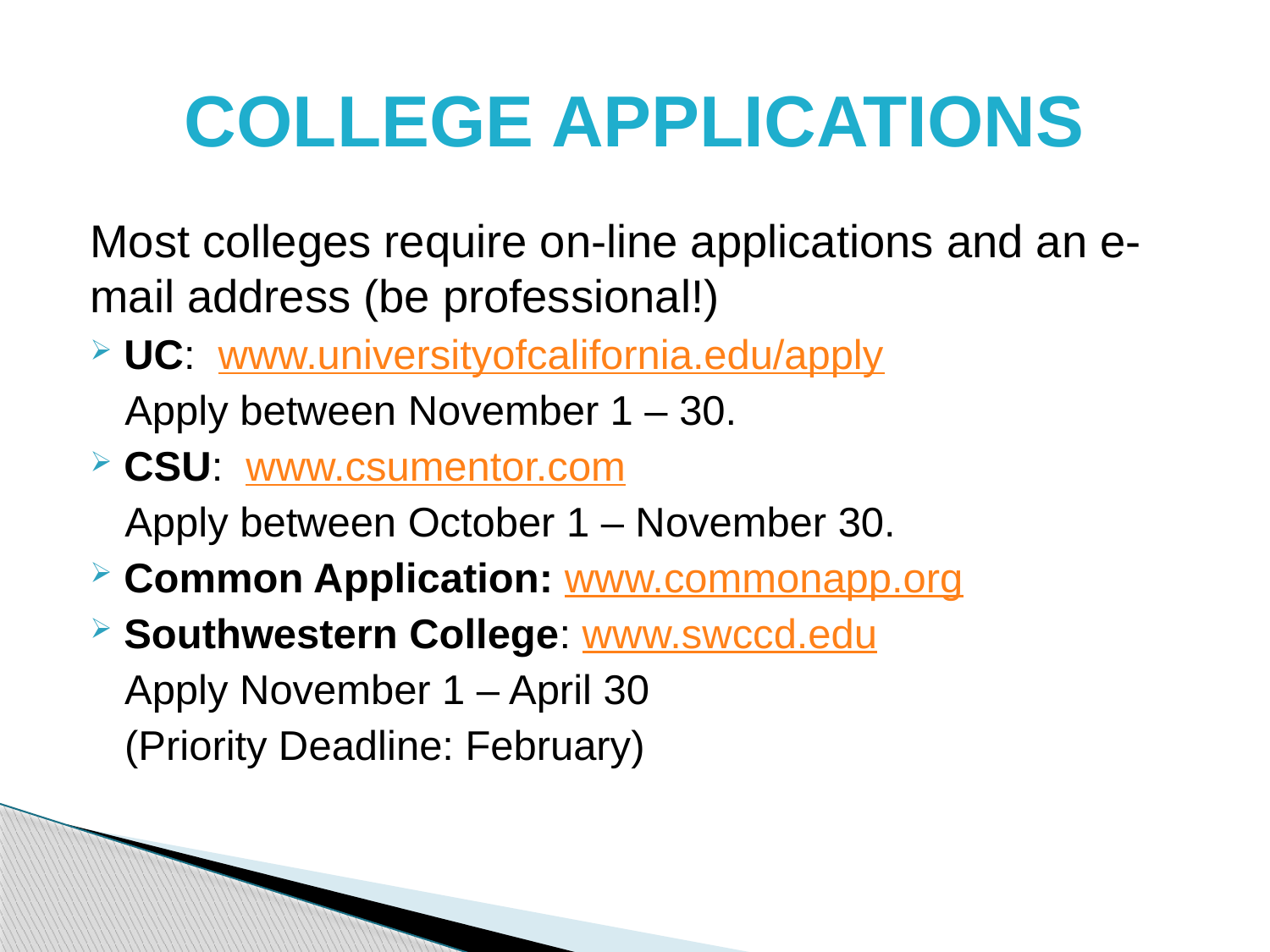

# COLLEGE APPLICATIONS
Most colleges require on-line applications and an e-mail address (be professional!)
UC:  www.universityofcalifornia.edu/apply
   Apply between November 1 – 30.
CSU:  www.csumentor.com
   Apply between October 1 – November 30.
Common Application: www.commonapp.org
Southwestern College: www.swccd.edu
   Apply November 1 – April 30
   (Priority Deadline: February)